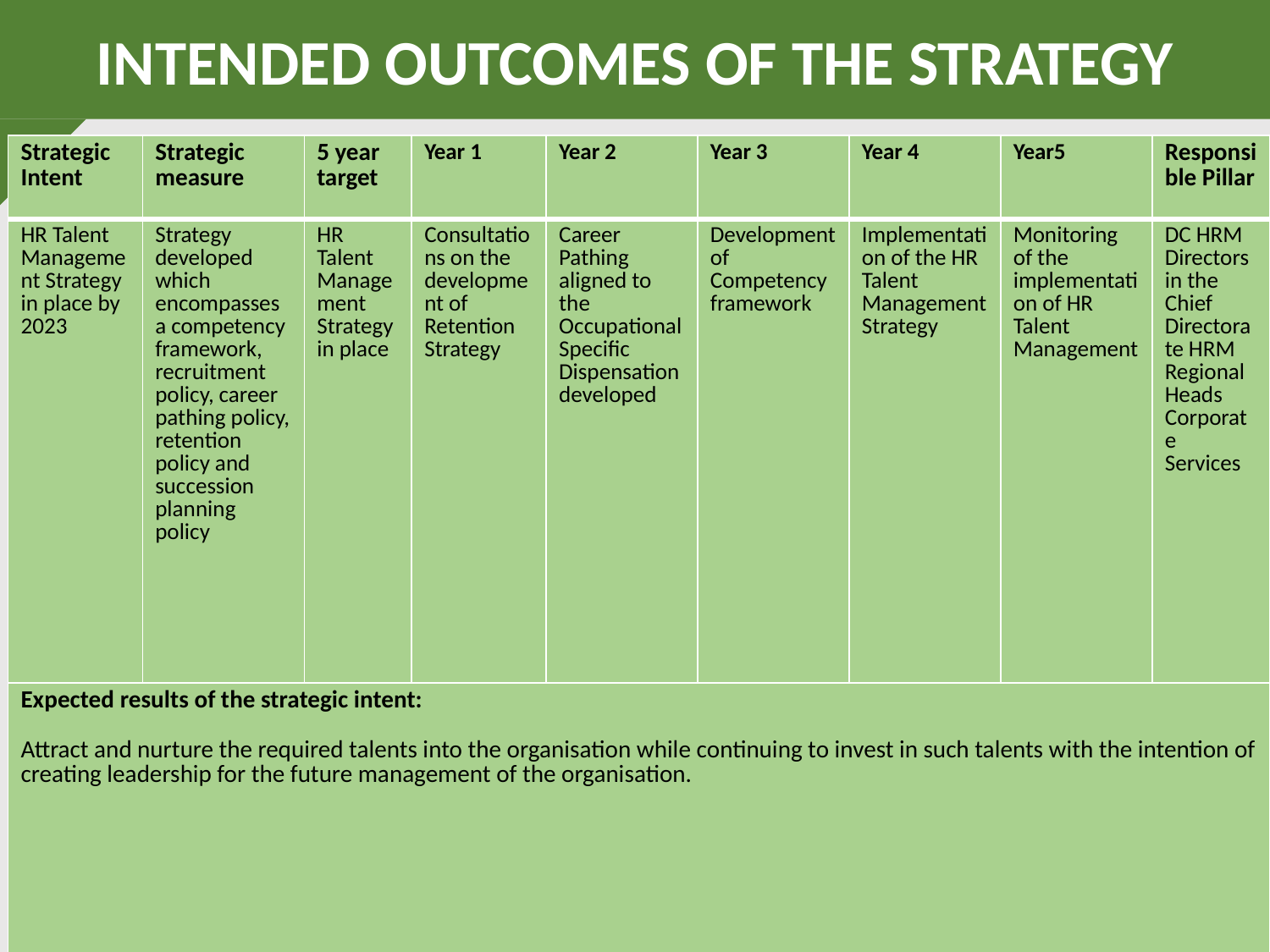

INTENDED OUTCOMES OF THE STRATEGY

| Strategic Intent | Strategic measure | 5 year target | Year 1 | Year 2 | Year 3 | Year 4 | Year5 | Responsible Pillar |
| --- | --- | --- | --- | --- | --- | --- | --- | --- |
| HR Talent Management Strategy in place by 2023 | Strategy developed which encompasses a competency framework, recruitment policy, career pathing policy, retention policy and succession planning policy | HR Talent Management Strategy in place | Consultations on the development of Retention Strategy | Career Pathing aligned to the Occupational Specific Dispensation developed | Development of Competency framework | Implementation of the HR Talent Management Strategy | Monitoring of the implementation of HR Talent Management | DC HRM Directors in the Chief Directorate HRM Regional Heads Corporate Services |
| Expected results of the strategic intent: Attract and nurture the required talents into the organisation while continuing to invest in such talents with the intention of creating leadership for the future management of the organisation. |  |  |  |  |  |  |  |  |

26